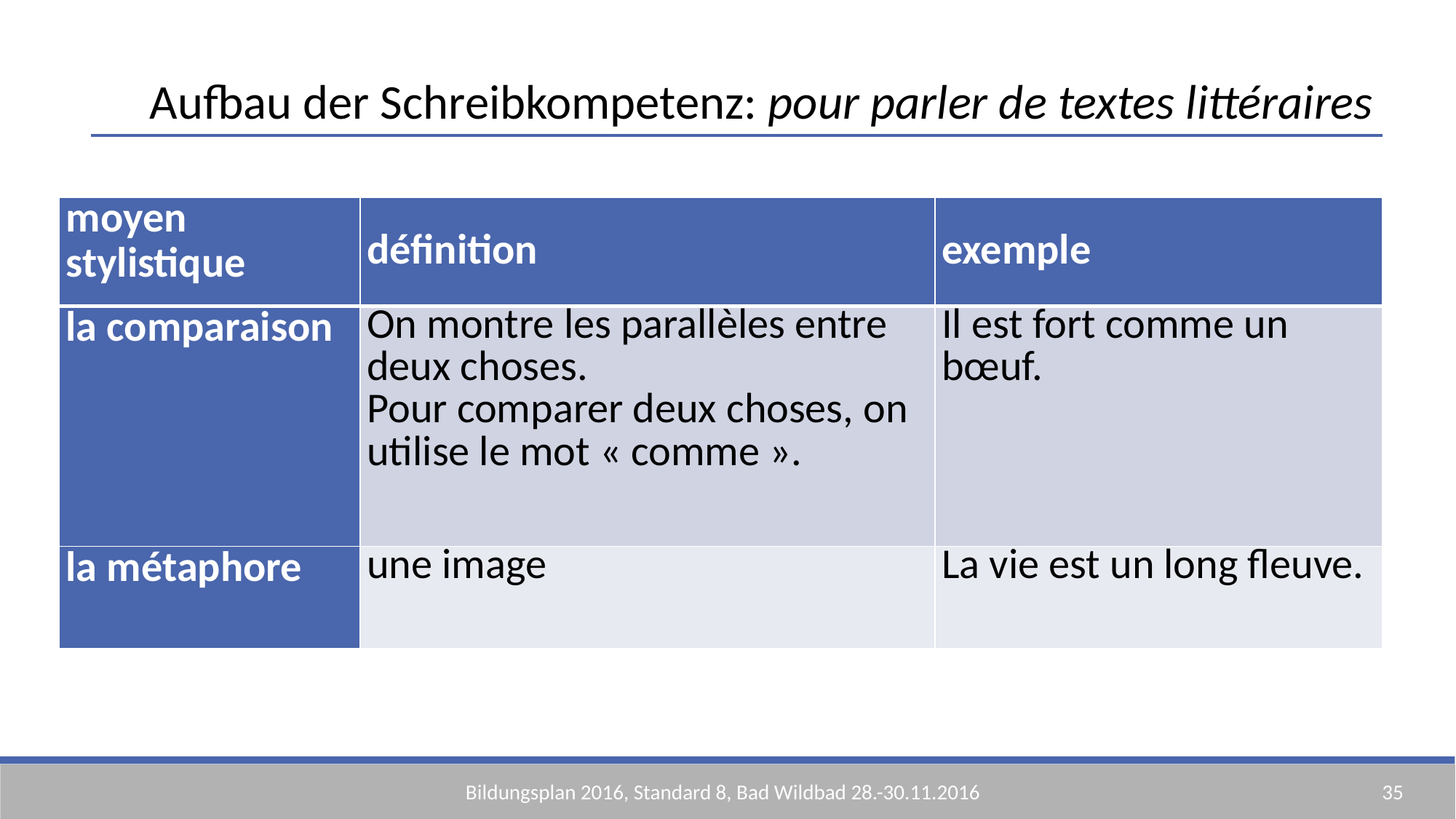

Aufbau der Schreibkompetenz: pour parler de textes littéraires
| moyen stylistique | définition | exemple |
| --- | --- | --- |
| la comparaison | On montre les parallèles entre deux choses. Pour comparer deux choses, on utilise le mot « comme ». | Il est fort comme un bœuf. |
| la métaphore | une image | La vie est un long fleuve. |